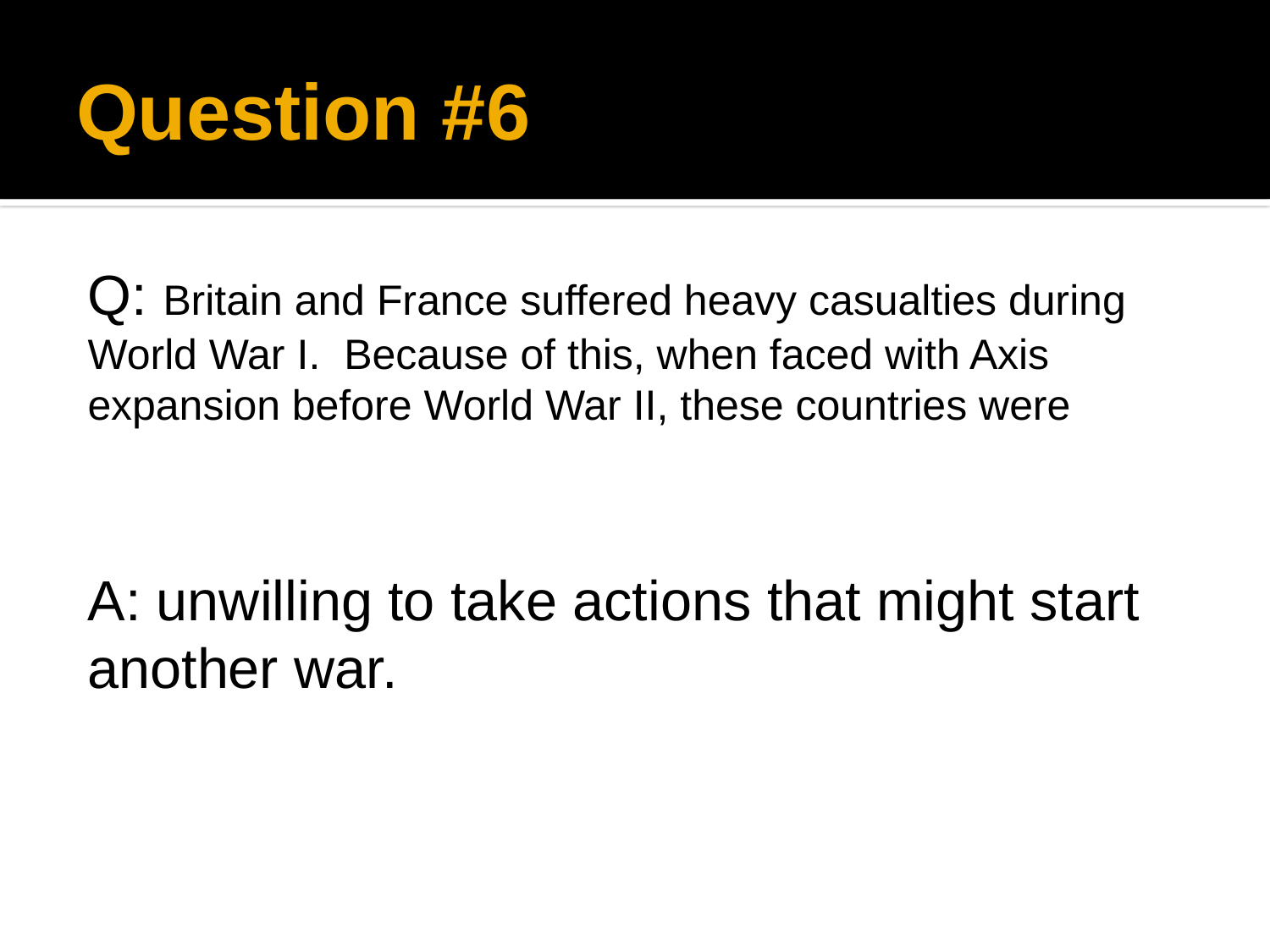

# Question #6
Q: Britain and France suffered heavy casualties during World War I.  Because of this, when faced with Axis expansion before World War II, these countries were

A: unwilling to take actions that might start another war.